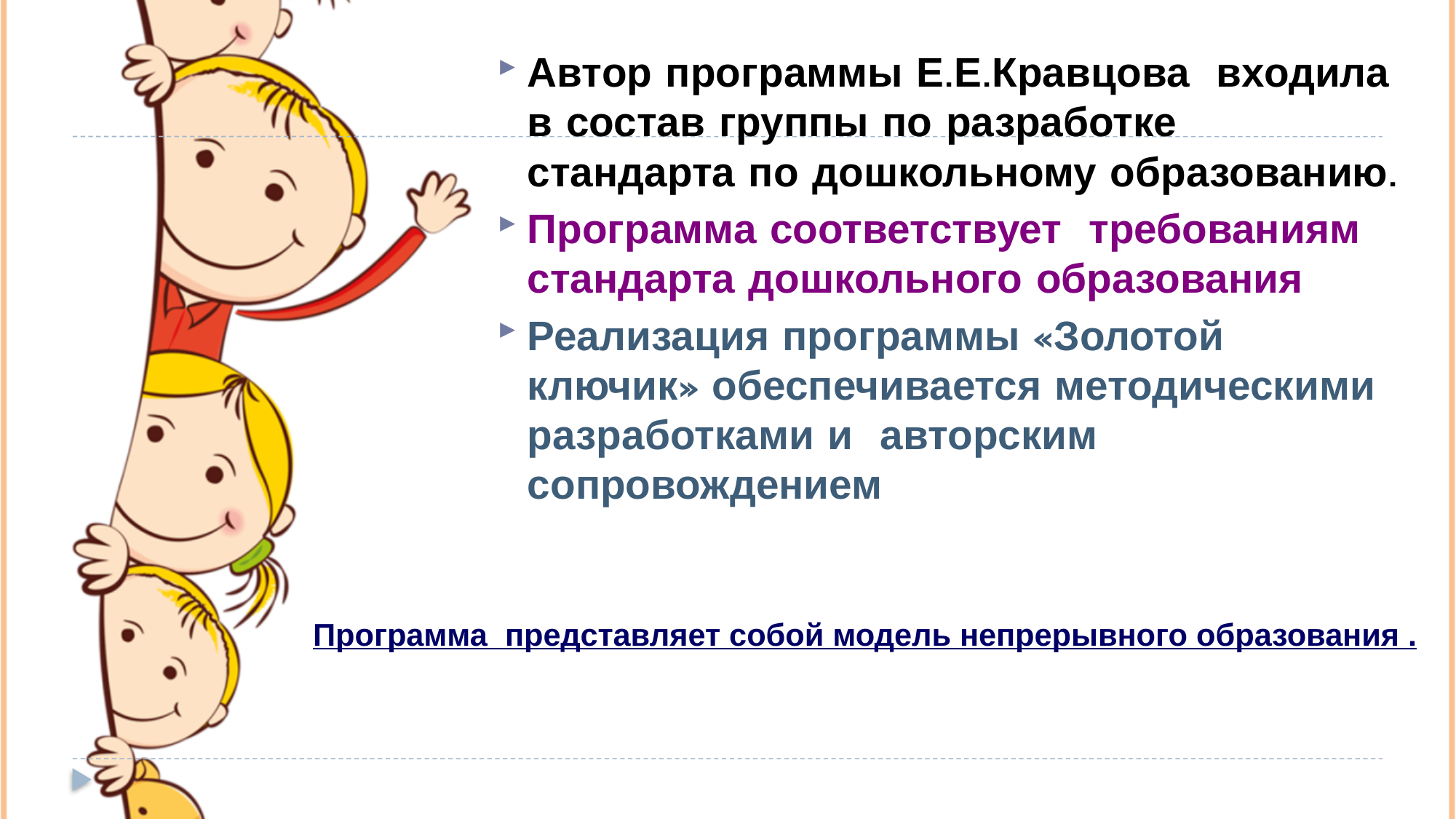

Автор программы Е.Е.Кравцова  входила в состав группы по разработке   стандарта по дошкольному образованию.
Программа соответствует  требованиям  стандарта дошкольного образования
Реализация программы «Золотой ключик» обеспечивается методическими разработками и  авторским сопровождением
# Программа  представляет собой модель непрерывного образования .